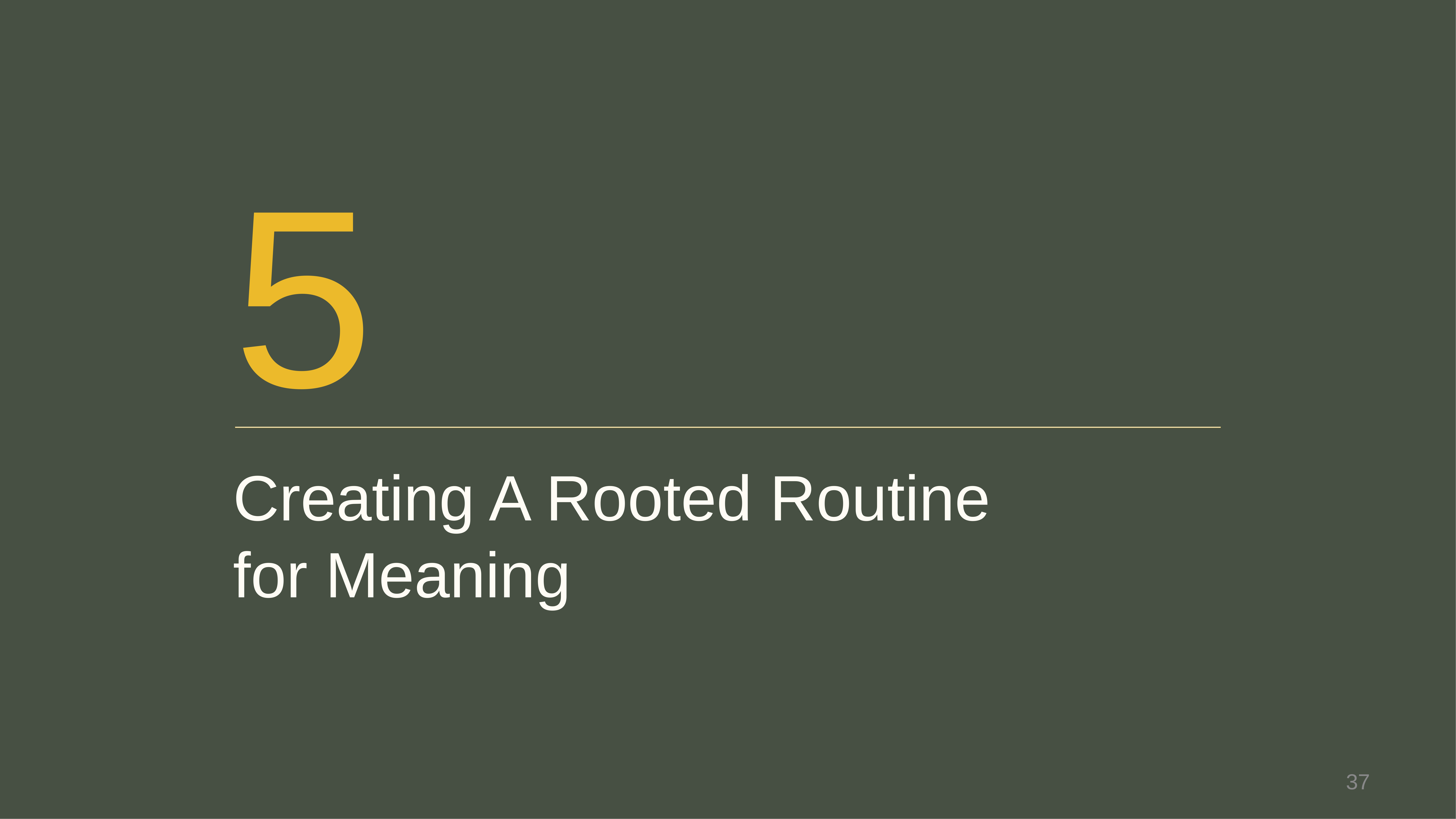

5

Creating A Rooted Routine for Meaning
37